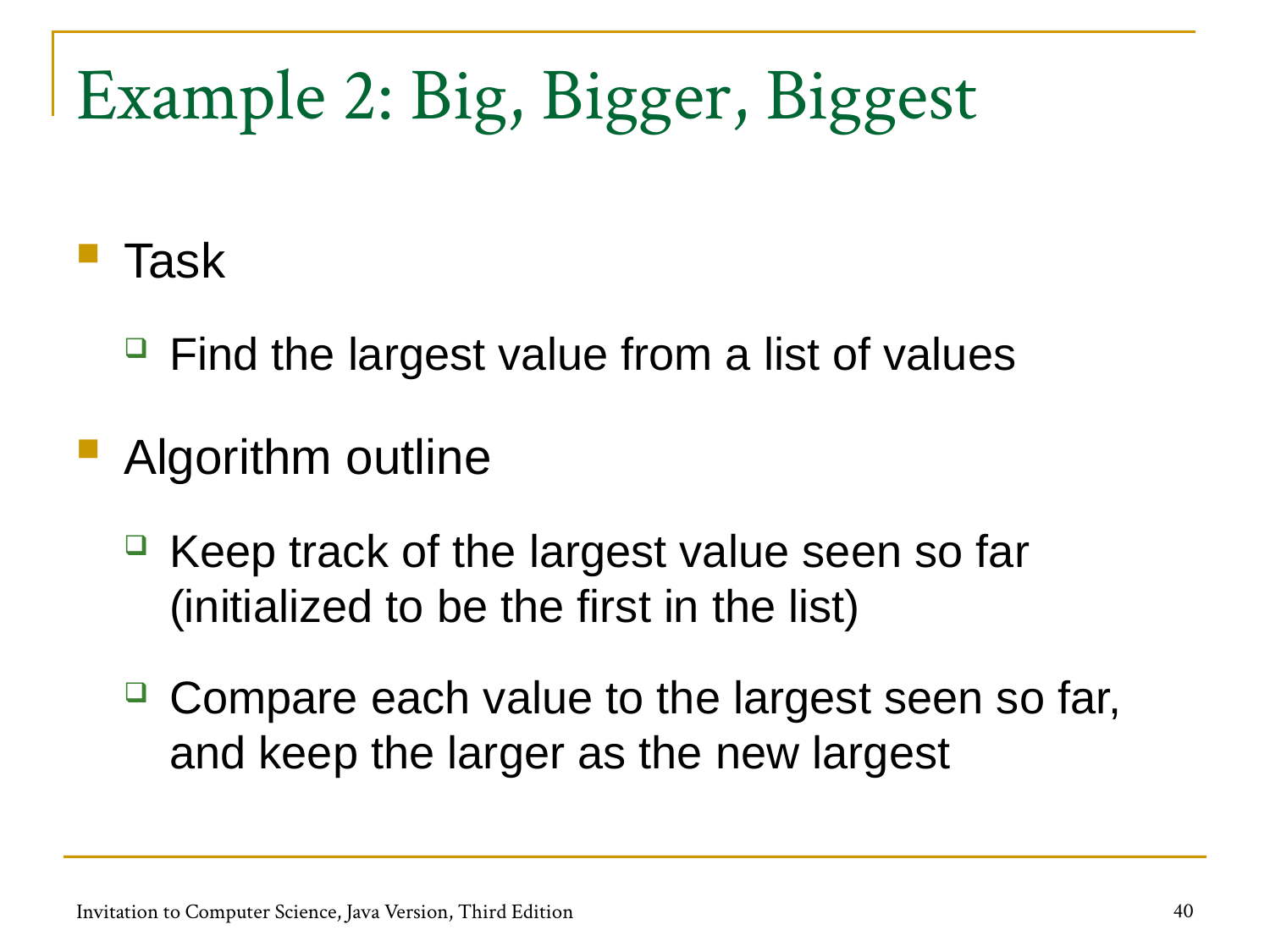

# Example 2: Big, Bigger, Biggest
Task
Find the largest value from a list of values
Algorithm outline
Keep track of the largest value seen so far (initialized to be the first in the list)
Compare each value to the largest seen so far, and keep the larger as the new largest
40
Invitation to Computer Science, Java Version, Third Edition